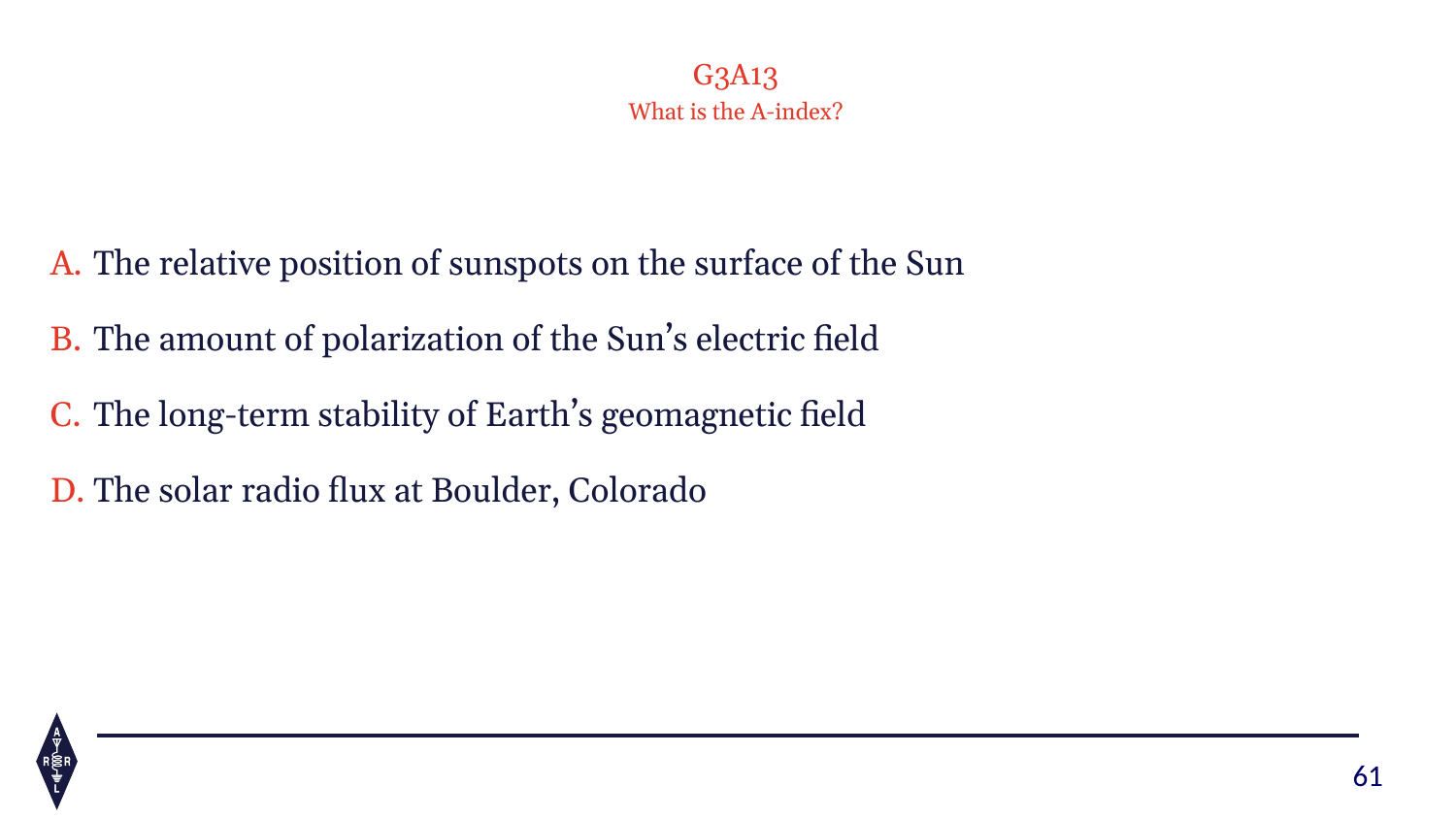

G3A13
What is the A-index?
The relative position of sunspots on the surface of the Sun
The amount of polarization of the Sun’s electric field
The long-term stability of Earth’s geomagnetic field
The solar radio flux at Boulder, Colorado
61